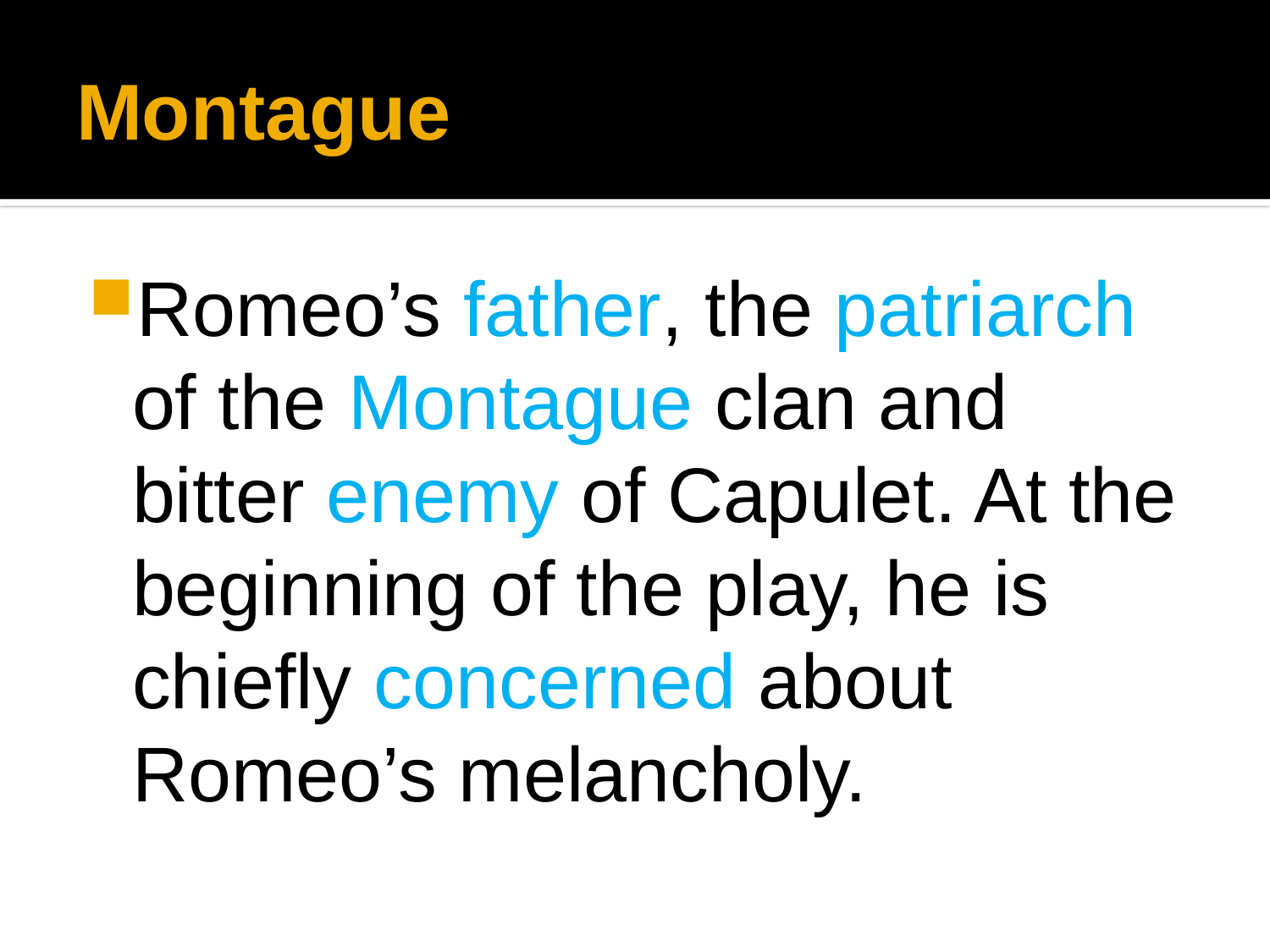

# Montague
Romeo’s father, the patriarch of the Montague clan and bitter enemy of Capulet. At the beginning of the play, he is chiefly concerned about Romeo’s melancholy.